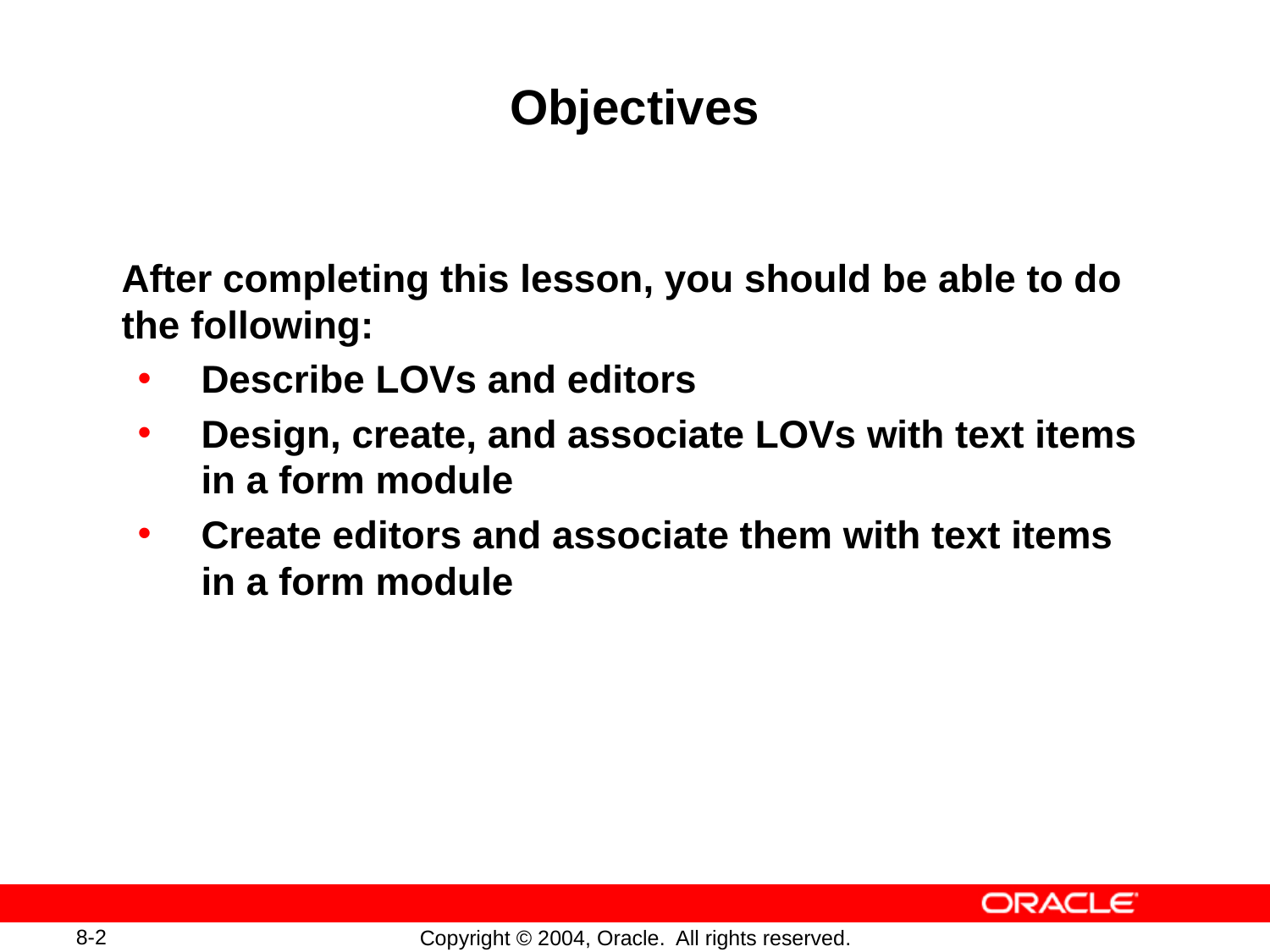

# Objectives
After completing this lesson, you should be able to do the following:
Describe LOVs and editors
Design, create, and associate LOVs with text items in a form module
Create editors and associate them with text items in a form module